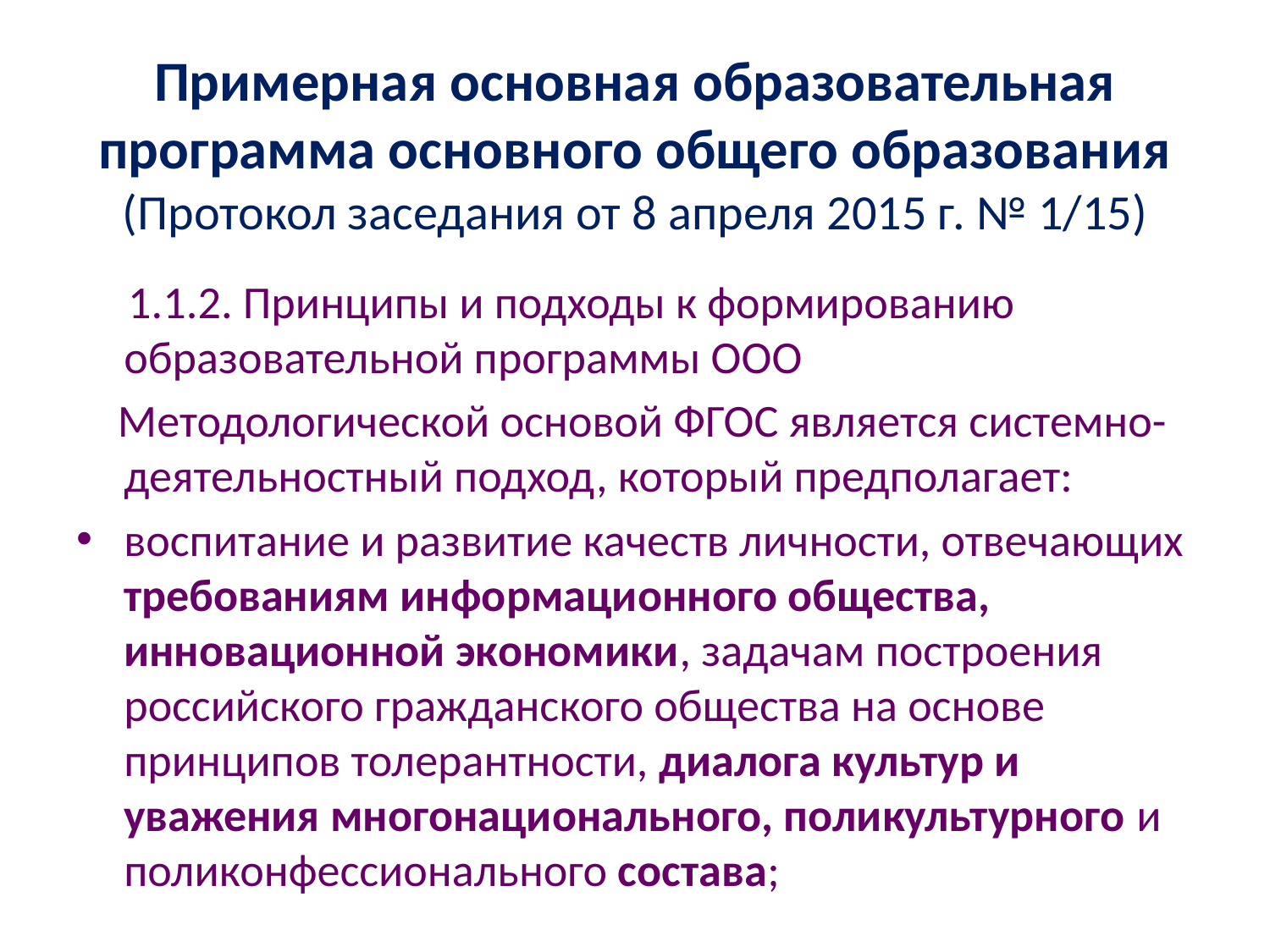

# Примерная основная образовательная программа основного общего образования (Протокол заседания от 8 апреля 2015 г. № 1/15)
     1.1.2. Принципы и подходы к формированию образовательной программы ООО
    Методологической основой ФГОС является системно-деятельностный подход, который предполагает:
воспитание и развитие качеств личности, отвечающих требованиям информационного общества, инновационной экономики, задачам построения российского гражданского общества на основе принципов толерантности, диалога культур и уважения многонационального, поликультурного и поликонфессионального состава;